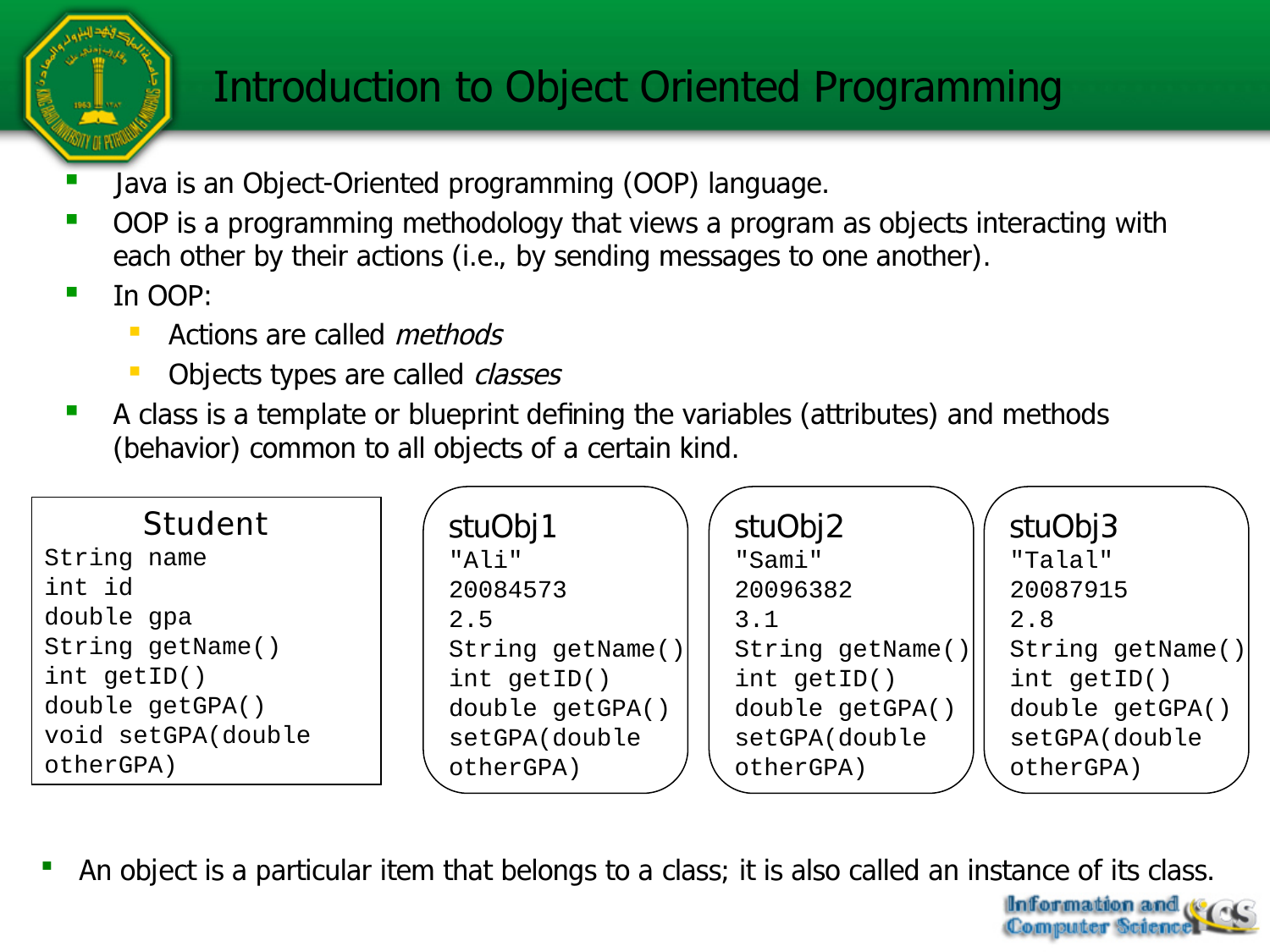

# Introduction to Object Oriented Programming
Java is an Object-Oriented programming (OOP) language.
OOP is a programming methodology that views a program as objects interacting with each other by their actions (i.e., by sending messages to one another).
In OOP:
Actions are called methods
Objects types are called classes
A class is a template or blueprint defining the variables (attributes) and methods (behavior) common to all objects of a certain kind.
stuObj1
"Ali"
20084573
2.5
String getName()
int getID()
double getGPA()
setGPA(double
otherGPA)

stuObj2
"Sami"
20096382
3.1
String getName()
int getID()
double getGPA()
setGPA(double
otherGPA)

stuObj3
"Talal"
20087915
2.8
String getName()
int getID()
double getGPA()
setGPA(double
otherGPA)

Student
String name
int id
double gpa
String getName()
int getID()
double getGPA()
void setGPA(double otherGPA)
 An object is a particular item that belongs to a class; it is also called an instance of its class.